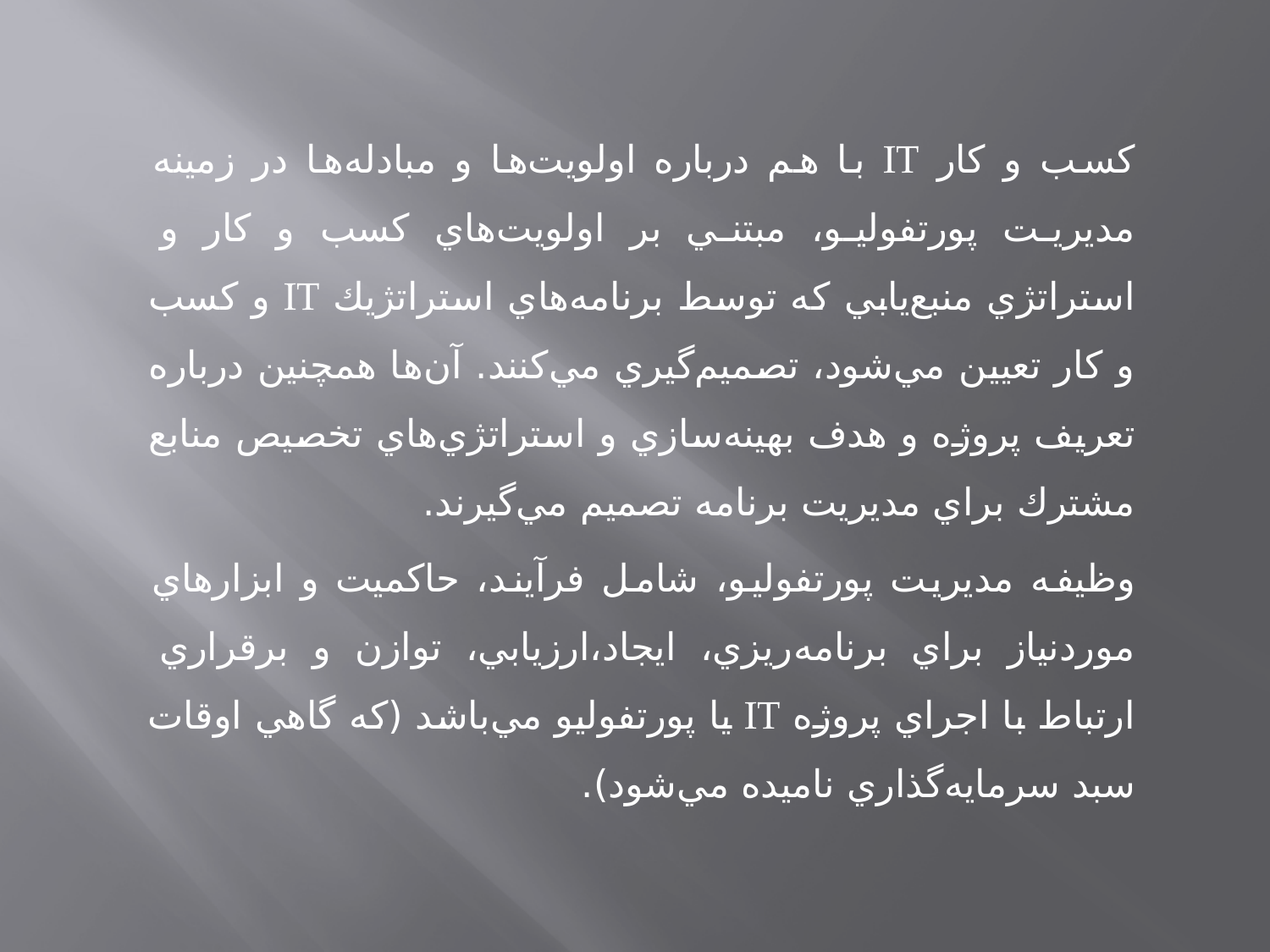

كسب و كار IT با هم درباره اولويت‌ها و مبادله‌ها در زمينه مديريت پورتفوليو، مبتني بر اولويت‌هاي كسب و كار و استراتژي منبع‌يابي كه توسط برنامه‌هاي استراتژيك IT و كسب و كار تعيين مي‌شود، تصميم‌گيري مي‌كنند. آن‌ها همچنين درباره تعريف پروژه و هدف بهينه‌سازي و استراتژي‌هاي تخصيص منابع مشترك براي مديريت برنامه تصميم مي‌گيرند.
وظيفه مديريت پورتفوليو، شامل فرآيند، حاكميت و ابزارهاي موردنياز براي برنامه‌ريزي، ايجاد،ارزيابي، توازن و برقراري ارتباط با اجراي پروژه IT يا پورتفوليو مي‌باشد (كه گاهي اوقات سبد سرمايه‌گذاري ناميده مي‌شود).